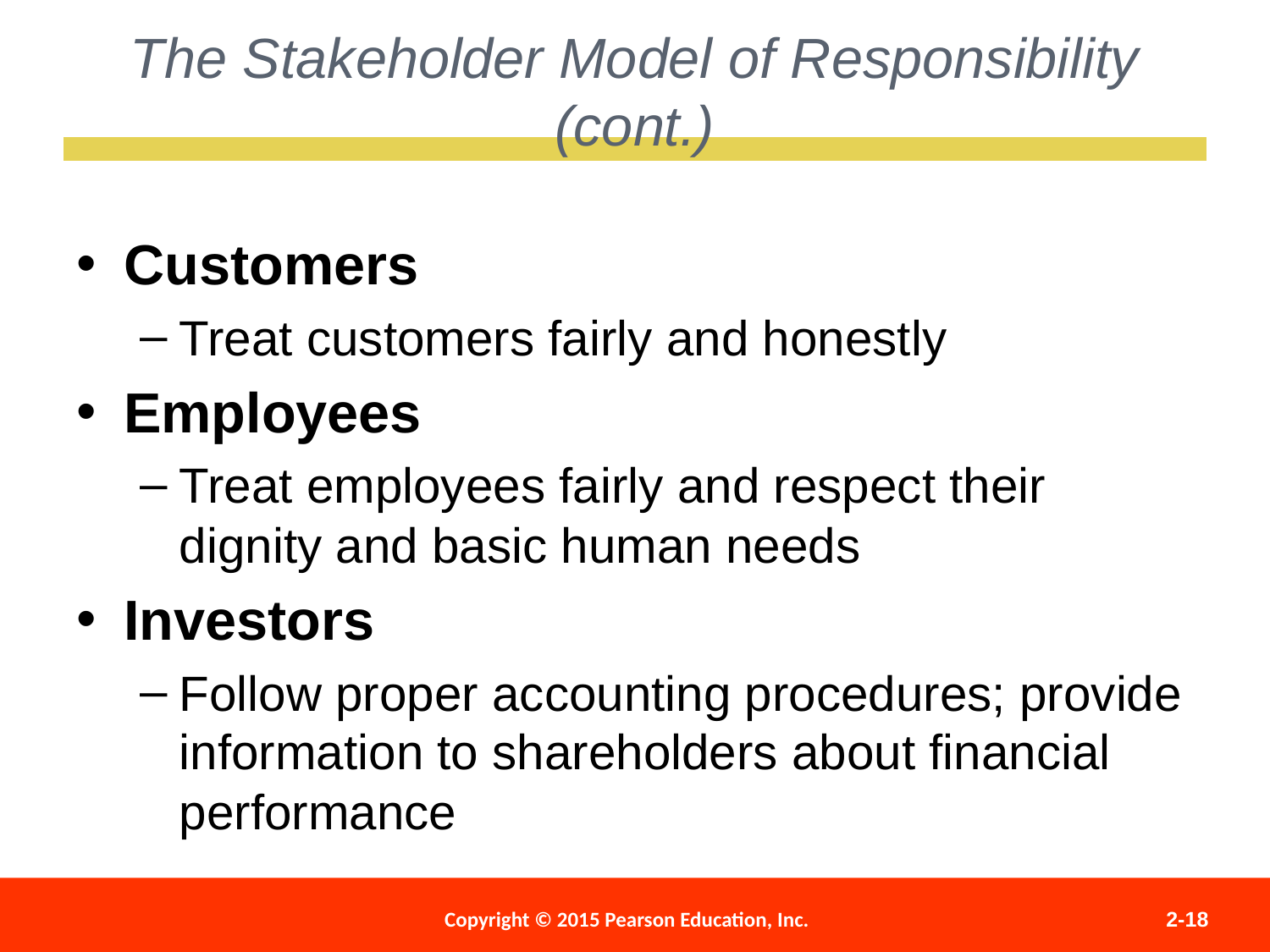

The Stakeholder Model of Responsibility (cont.)
Customers
Treat customers fairly and honestly
Employees
Treat employees fairly and respect their dignity and basic human needs
Investors
Follow proper accounting procedures; provide information to shareholders about financial performance